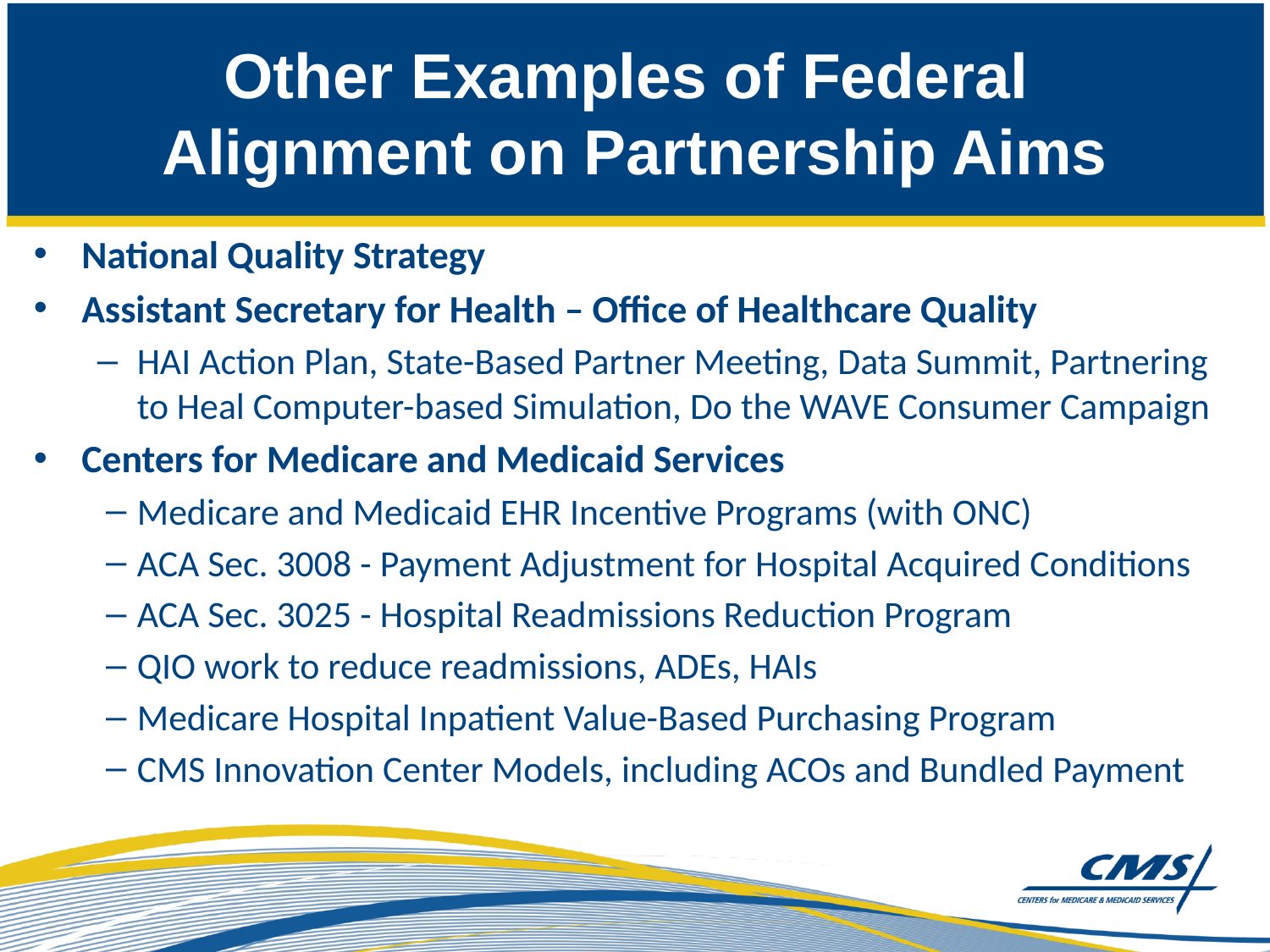

# Other Examples of Federal Alignment on Partnership Aims
National Quality Strategy
Assistant Secretary for Health – Office of Healthcare Quality
HAI Action Plan, State-Based Partner Meeting, Data Summit, Partnering to Heal Computer-based Simulation, Do the WAVE Consumer Campaign
Centers for Medicare and Medicaid Services
Medicare and Medicaid EHR Incentive Programs (with ONC)
ACA Sec. 3008 - Payment Adjustment for Hospital Acquired Conditions
ACA Sec. 3025 - Hospital Readmissions Reduction Program
QIO work to reduce readmissions, ADEs, HAIs
Medicare Hospital Inpatient Value-Based Purchasing Program
CMS Innovation Center Models, including ACOs and Bundled Payment